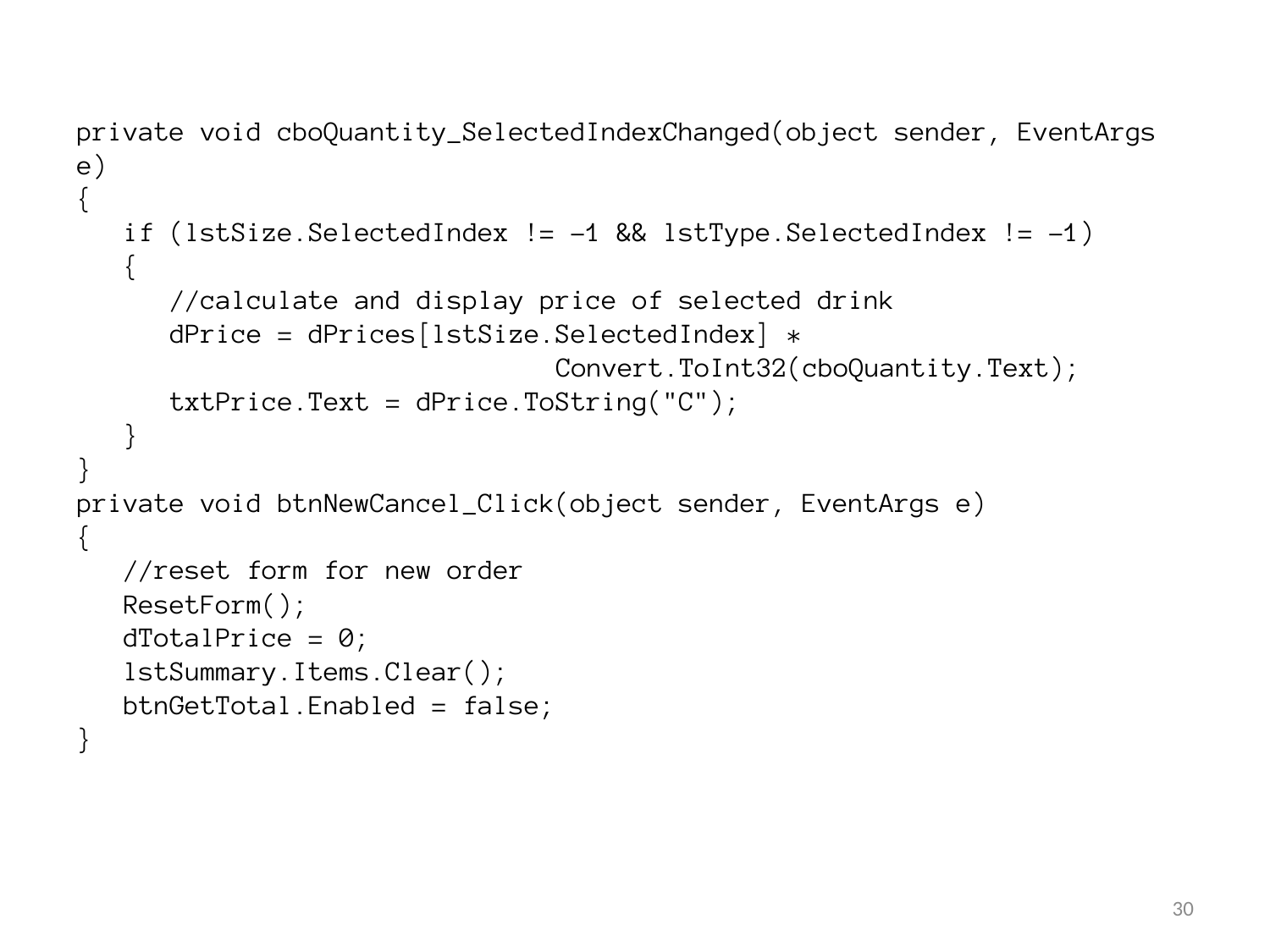

private void cboQuantity_SelectedIndexChanged(object sender, EventArgs e)
{
   if (lstSize.SelectedIndex != -1 && lstType.SelectedIndex != -1)
   {
      //calculate and display price of selected drink
      dPrice = dPrices[lstSize.SelectedIndex] *
                               Convert.ToInt32(cboQuantity.Text);
      txtPrice.Text = dPrice.ToString("C");
   }
}
private void btnNewCancel_Click(object sender, EventArgs e)
{
   //reset form for new order
   ResetForm();
   dTotalPrice = 0;
   lstSummary.Items.Clear();
   btnGetTotal.Enabled = false;
}

30